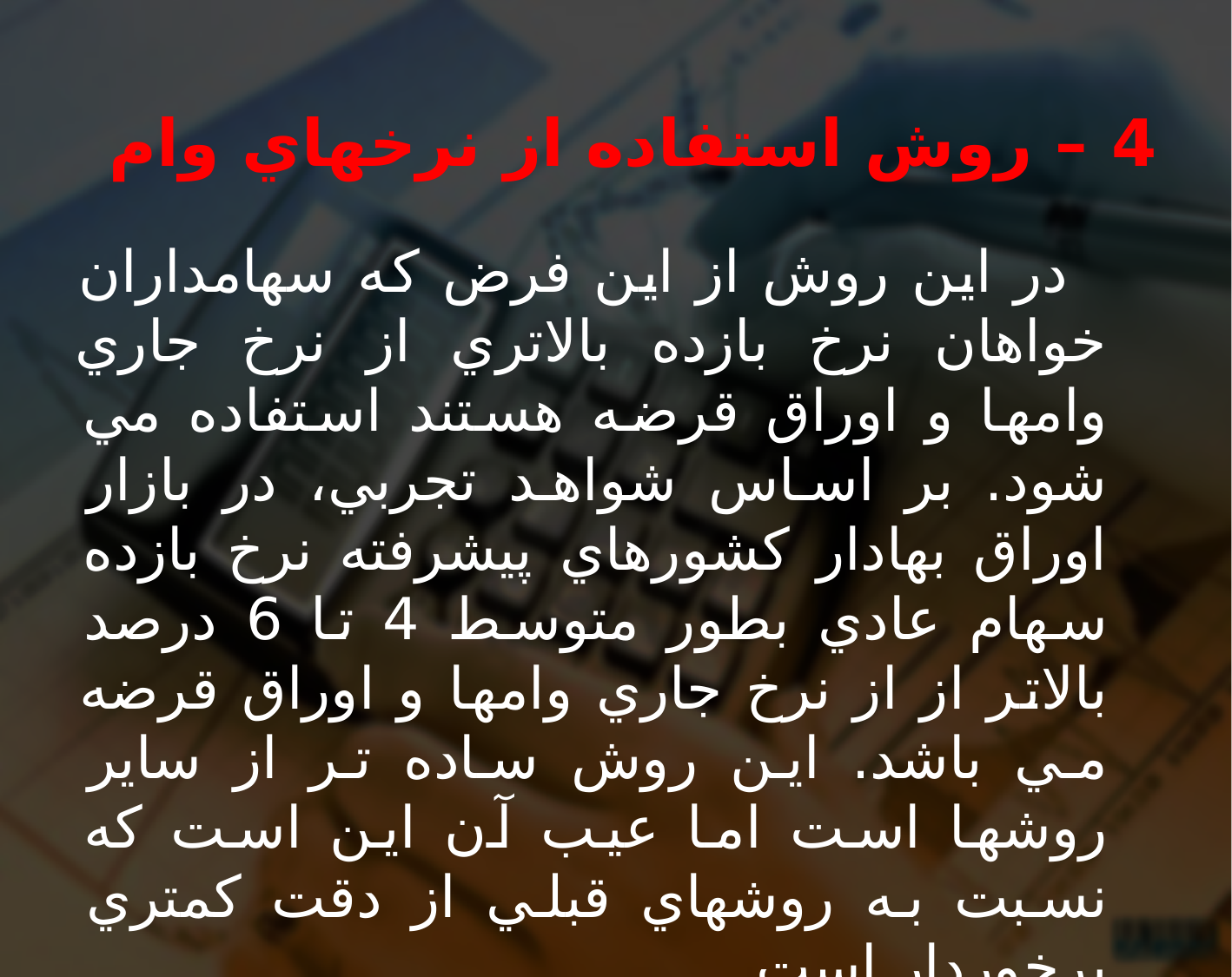

# 4 – روش استفاده از نرخهاي وام
    در اين روش از اين فرض كه سهامداران خواهان نرخ بازده بالاتري از نرخ جاري وامها و اوراق قرضه هستند استفاده مي شود. بر اساس شواهد تجربي، در بازار اوراق بهادار كشورهاي پيشرفته نرخ بازده سهام عادي بطور متوسط 4 تا 6 درصد بالاتر از از نرخ جاري وامها و اوراق قرضه مي باشد. اين روش ساده تر از ساير روشها است اما عيب آن اين است كه نسبت به روشهاي قبلي از دقت كمتري برخوردار است.